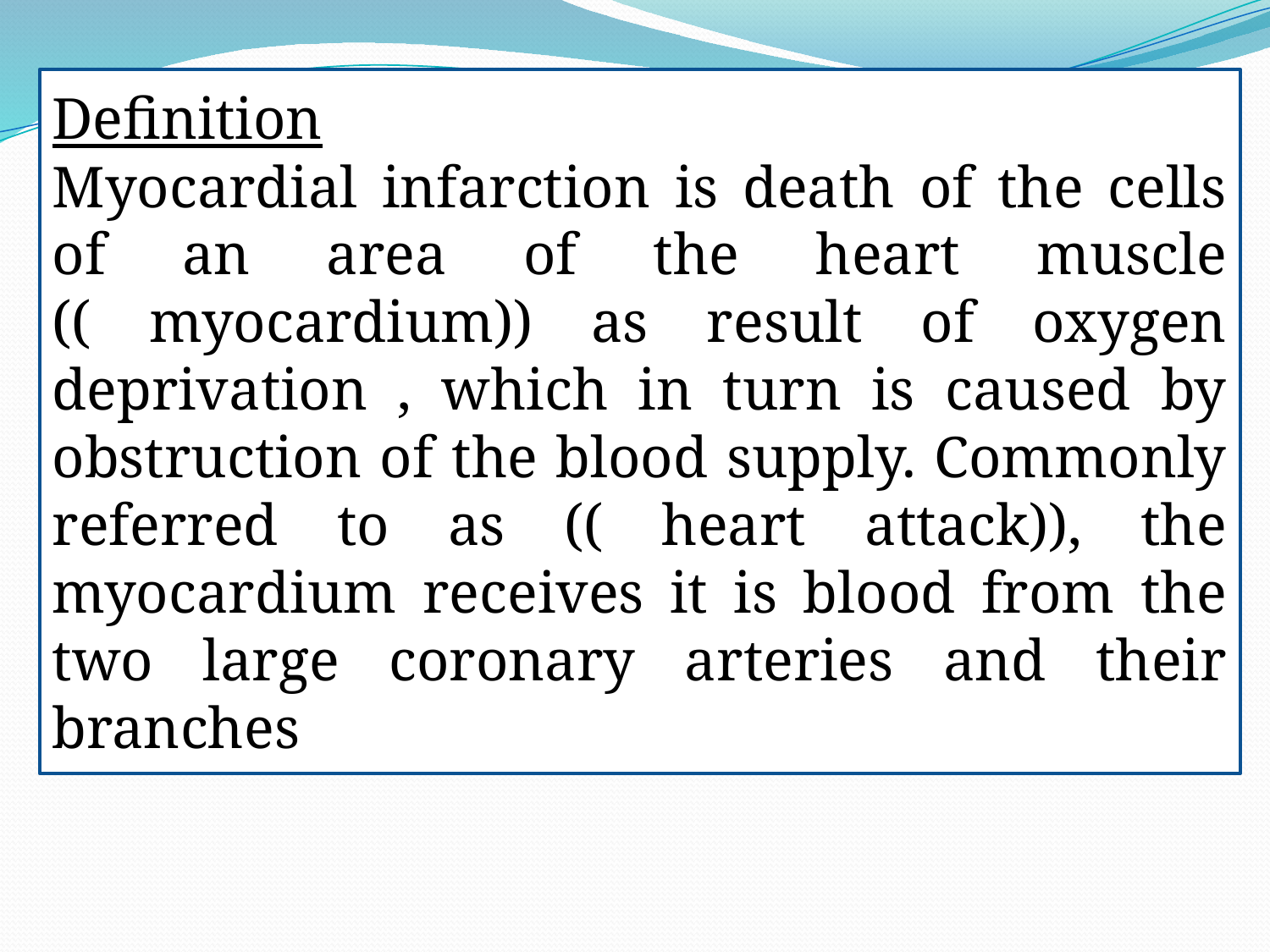

Definition
Myocardial infarction is death of the cells of an area of the heart muscle (( myocardium)) as result of oxygen deprivation , which in turn is caused by obstruction of the blood supply. Commonly referred to as (( heart attack)), the myocardium receives it is blood from the two large coronary arteries and their branches